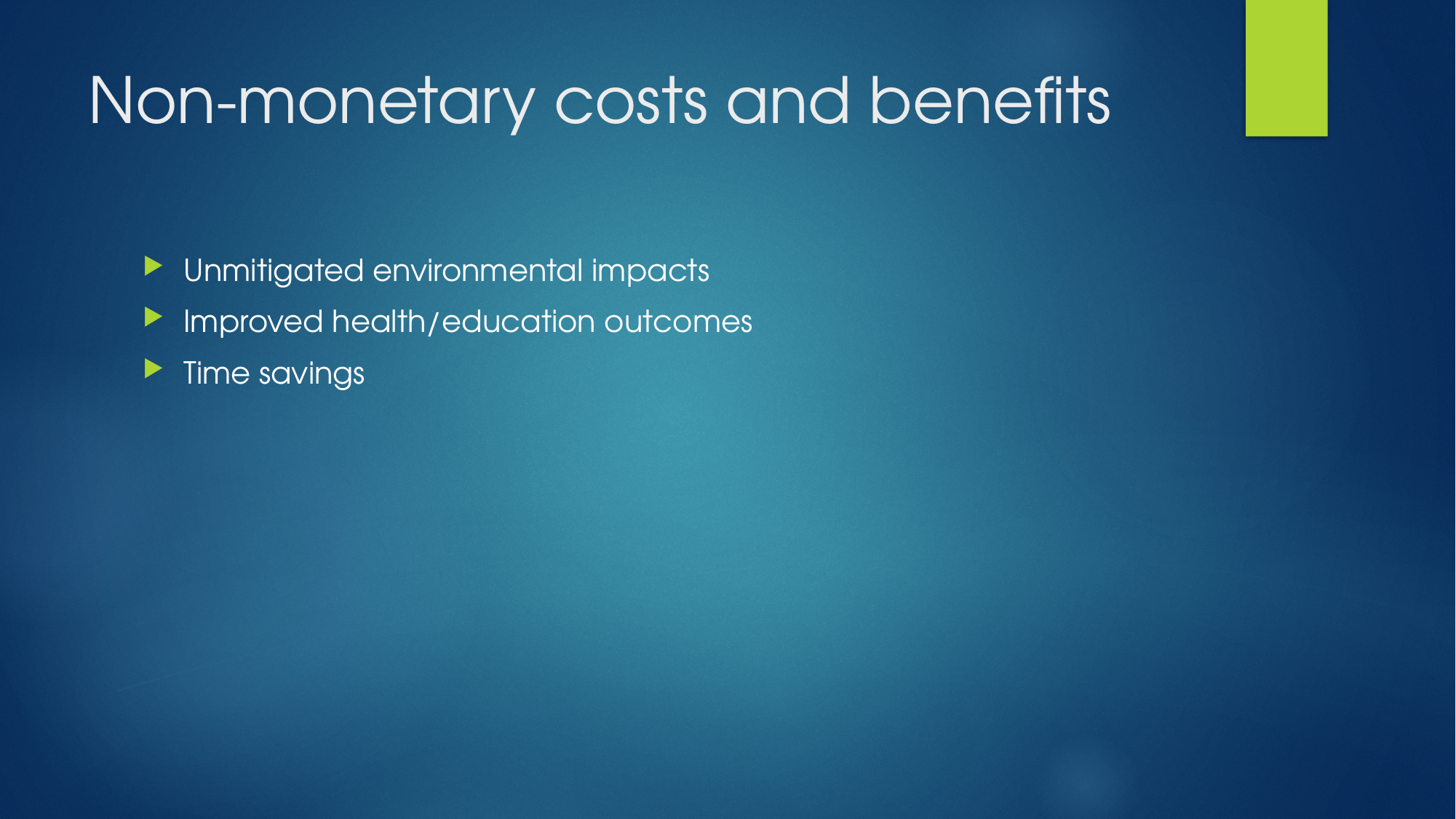

# Non-monetary costs and benefits
Unmitigated environmental impacts
Improved health/education outcomes
Time savings